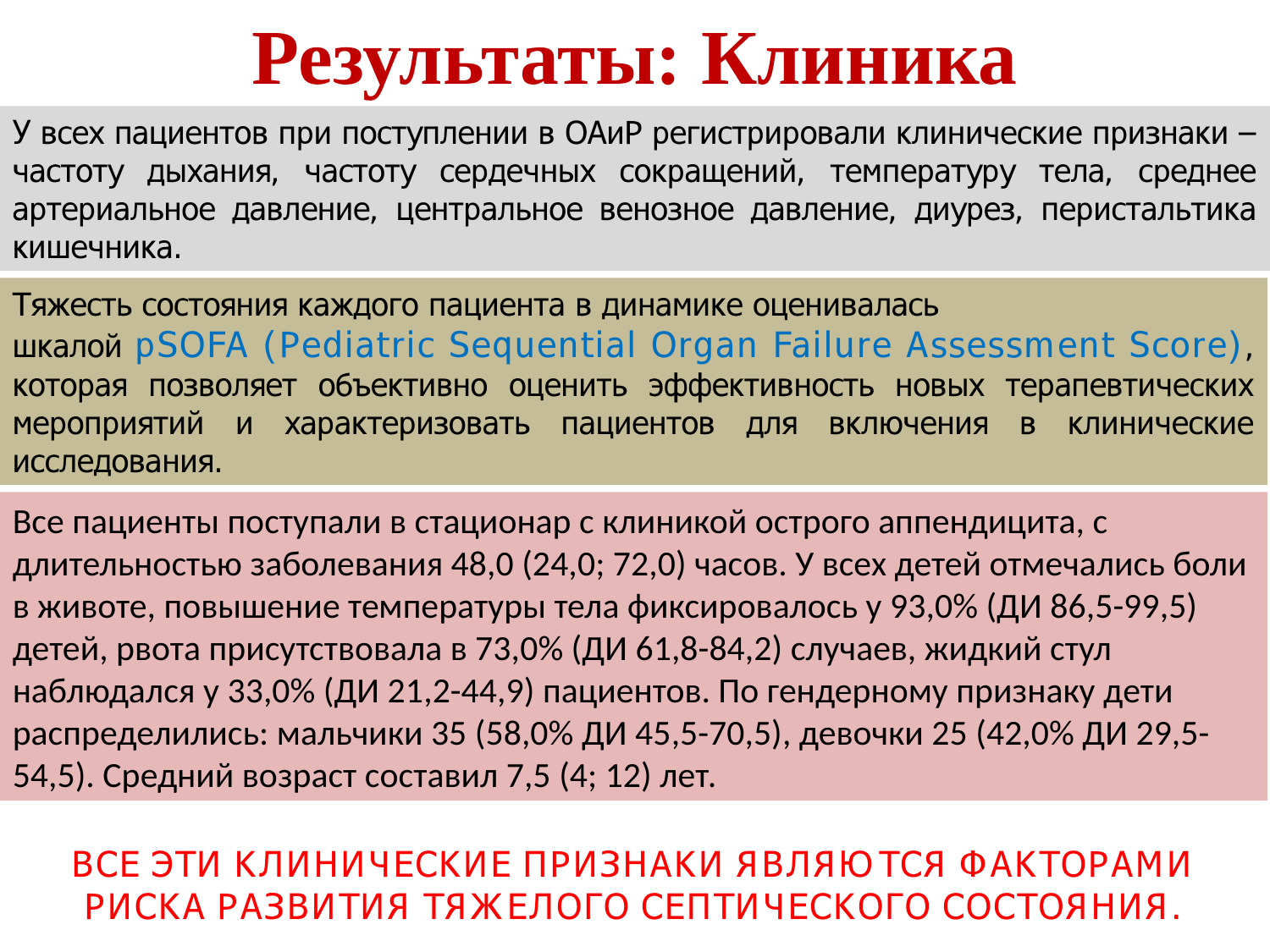

Результаты: Клиника
У всех пациентов при поступлении в ОАиР регистрировали клинические признаки – частоту дыхания, частоту сердечных сокращений, температуру тела, среднее артериальное давление, центральное венозное давление, диурез, перистальтика кишечника.
Тяжесть состояния каждого пациента в динамике оценивалась
шкалой pSOFA (Pediatric Sequential Organ Failure Assessment Score), которая позволяет объективно оценить эффективность новых терапевтических мероприятий и характеризовать пациентов для включения в клинические исследования.
Все пациенты поступали в стационар с клиникой острого аппендицита, с длительностью заболевания 48,0 (24,0; 72,0) часов. У всех детей отмечались боли в животе, повышение температуры тела фиксировалось у 93,0% (ДИ 86,5-99,5) детей, рвота присутствовала в 73,0% (ДИ 61,8-84,2) случаев, жидкий стул наблюдался у 33,0% (ДИ 21,2-44,9) пациентов. По гендерному признаку дети распределились: мальчики 35 (58,0% ДИ 45,5-70,5), девочки 25 (42,0% ДИ 29,5-54,5). Средний возраст составил 7,5 (4; 12) лет.
ВСЕ ЭТИ КЛИНИЧЕСКИЕ ПРИЗНАКИ ЯВЛЯЮТСЯ ФАКТОРАМИ РИСКА РАЗВИТИЯ ТЯЖЕЛОГО СЕПТИЧЕСКОГО СОСТОЯНИЯ.